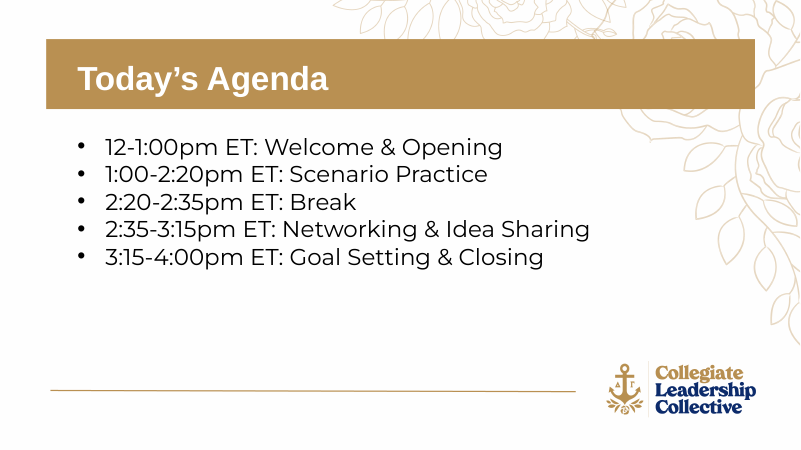

Today’s Agenda
12-1:00pm ET: Welcome & Opening
1:00-2:20pm ET: Scenario Practice
2:20-2:35pm ET: Break
2:35-3:15pm ET: Networking & Idea Sharing
3:15-4:00pm ET: Goal Setting & Closing